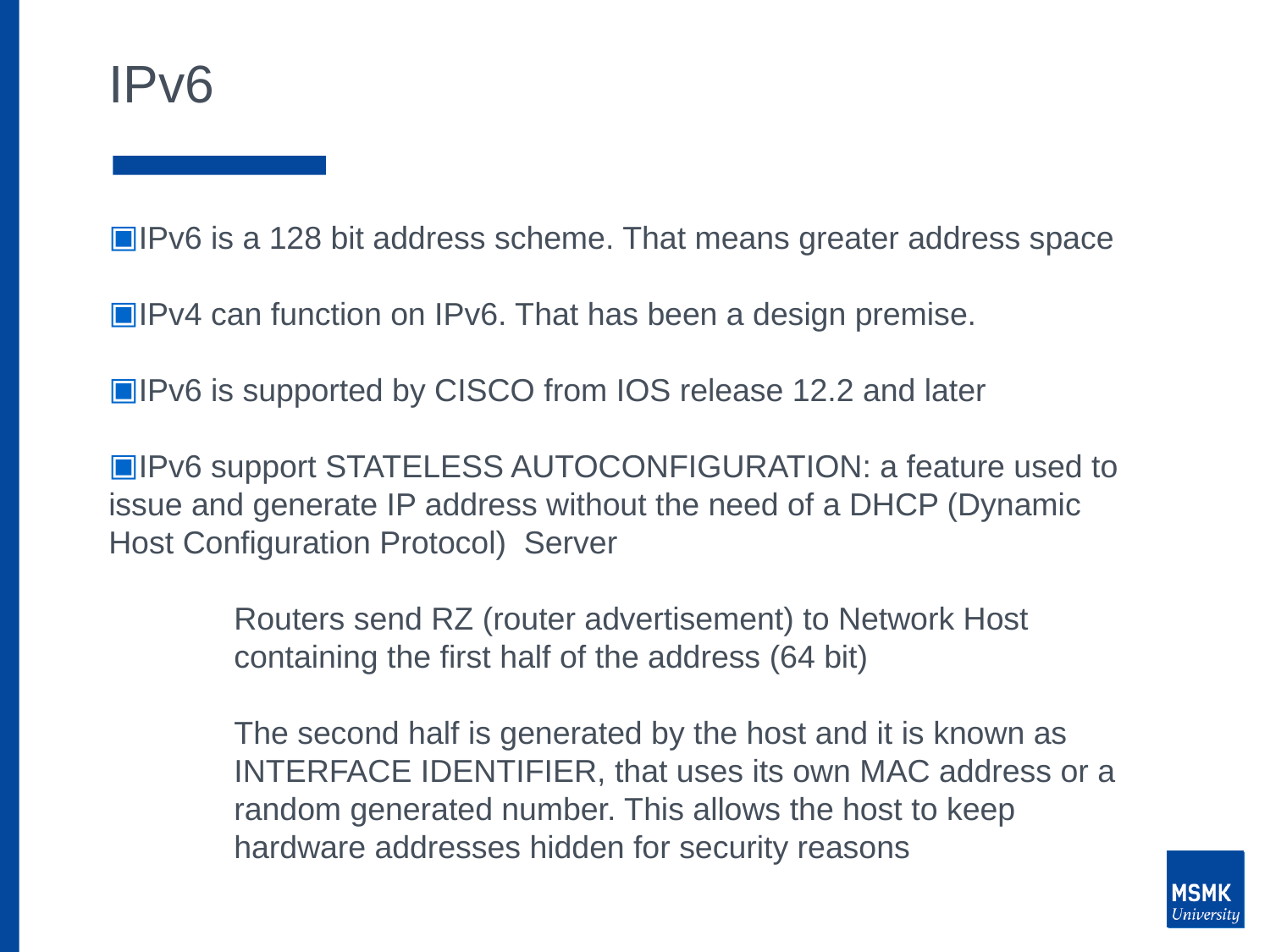

# IPv6
IPv6 is a 128 bit address scheme. That means greater address space

IPv4 can function on IPv6. That has been a design premise.

IPv6 is supported by CISCO from IOS release 12.2 and later

IPv6 support STATELESS AUTOCONFIGURATION: a feature used to issue and generate IP address without the need of a DHCP (Dynamic Host Configuration Protocol)  Server

	Routers send RZ (router advertisement) to Network Host containing the first half of the address (64 bit)

	The second half is generated by the host and it is known as  INTERFACE IDENTIFIER, that uses its own MAC address or a random generated number. This allows the host to keep hardware addresses hidden for security reasons